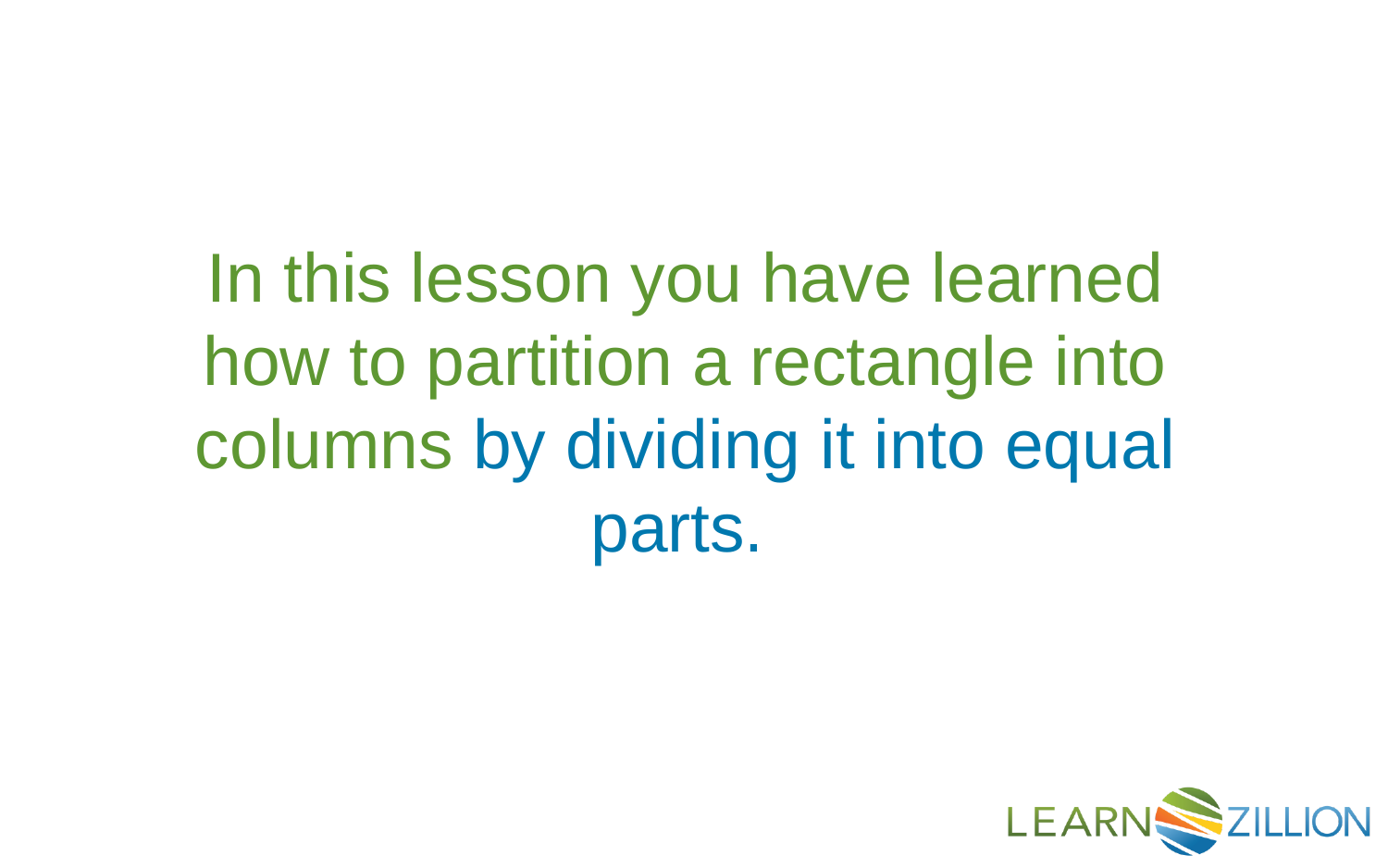

In this lesson you have learned how to partition a rectangle into columns by dividing it into equal parts.